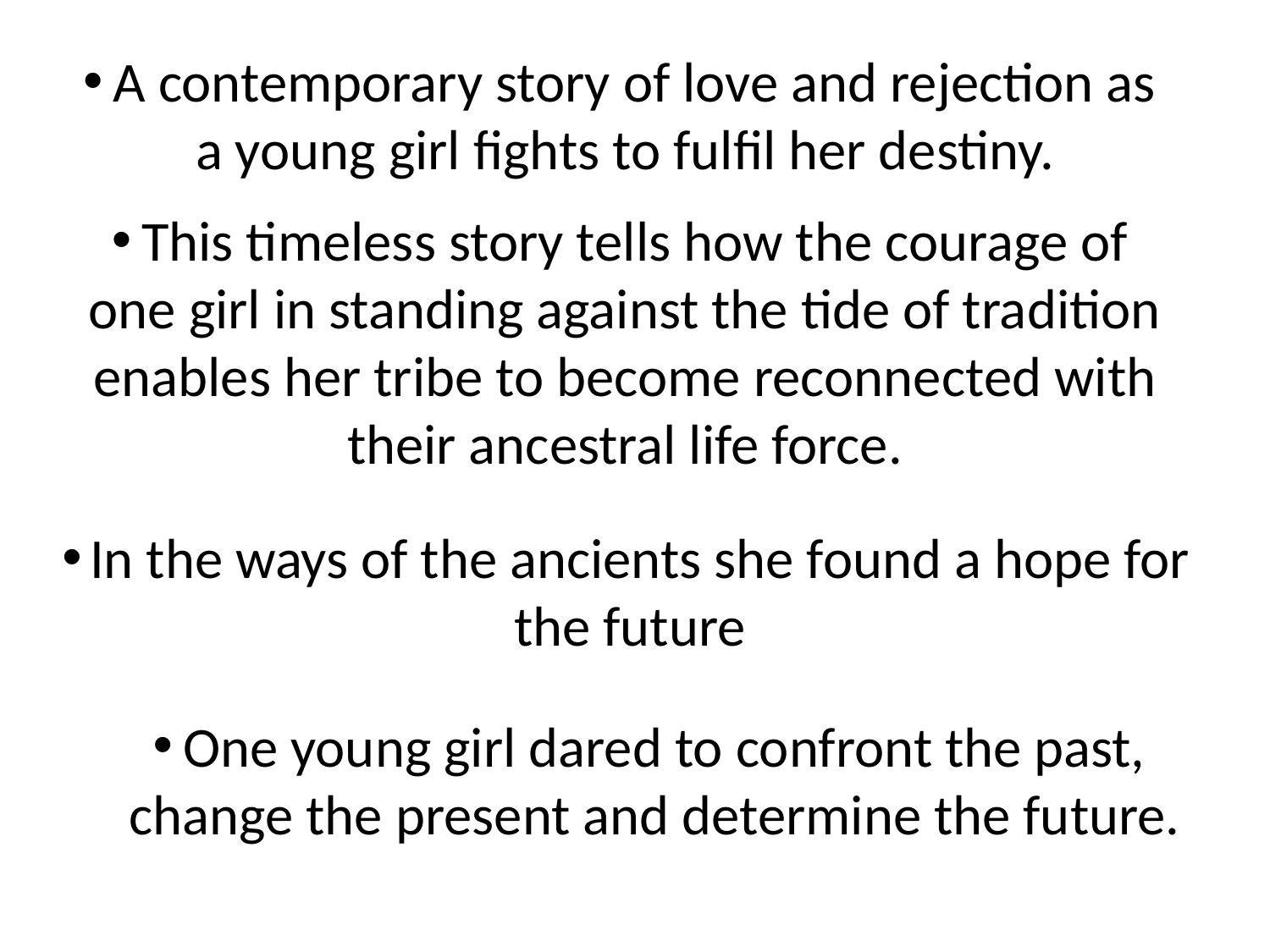

A contemporary story of love and rejection as a young girl fights to fulfil her destiny.
This timeless story tells how the courage of one girl in standing against the tide of tradition enables her tribe to become reconnected with their ancestral life force.
In the ways of the ancients she found a hope for the future
One young girl dared to confront the past, change the present and determine the future.